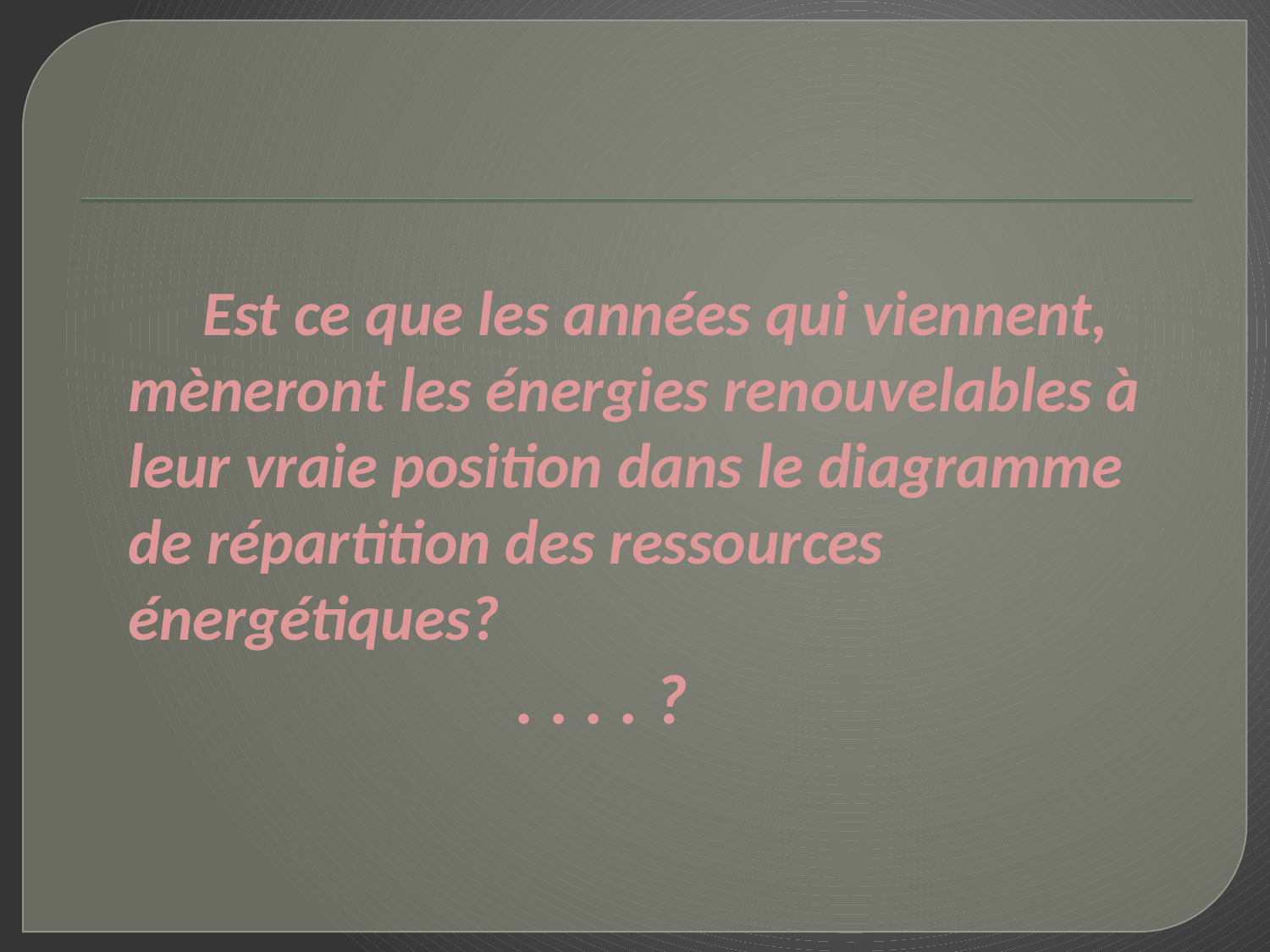

Est ce que les années qui viennent, mèneront les énergies renouvelables à leur vraie position dans le diagramme de répartition des ressources énergétiques?
                           . . . . ?